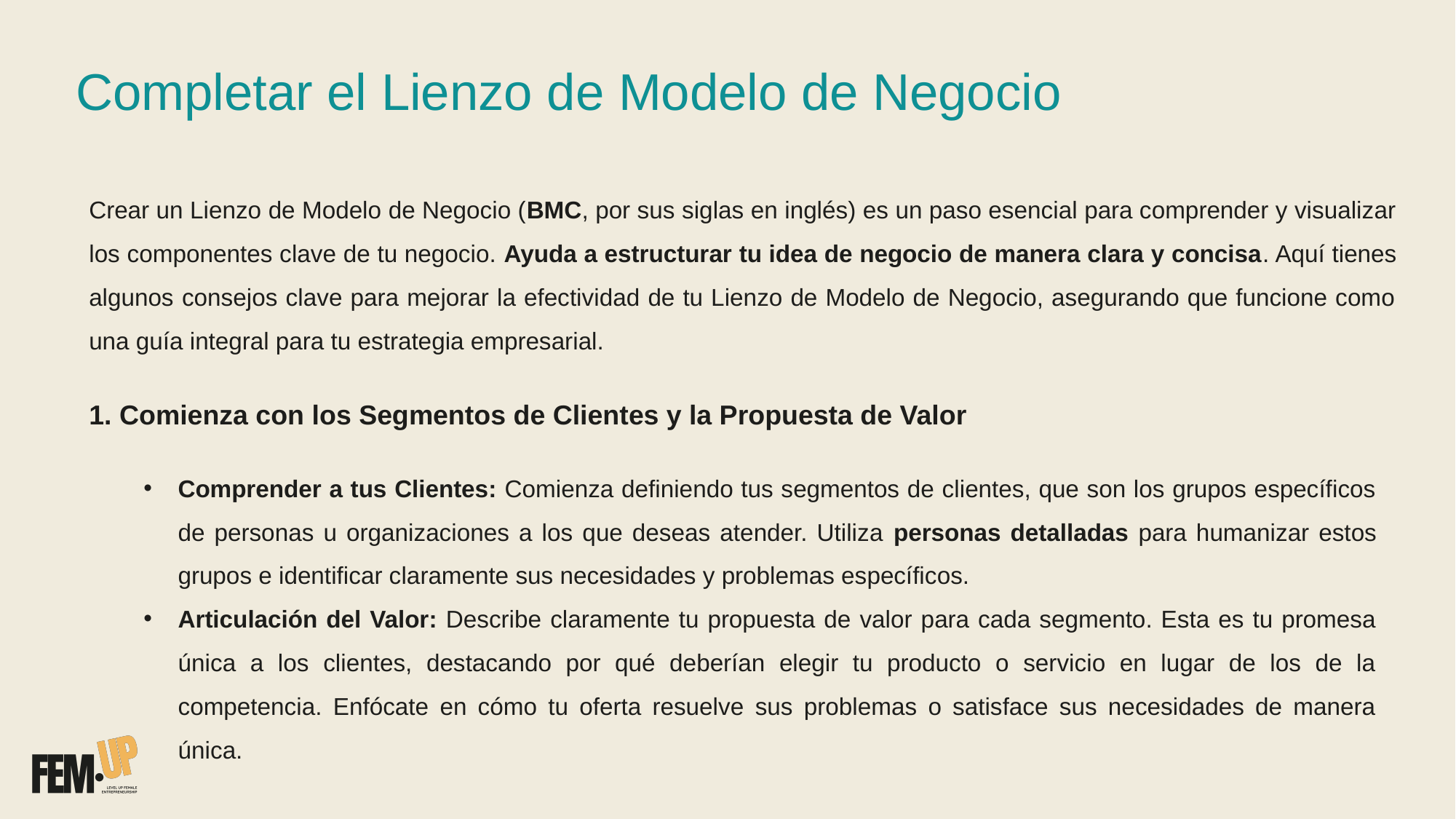

# Completar el Lienzo de Modelo de Negocio
Crear un Lienzo de Modelo de Negocio (BMC, por sus siglas en inglés) es un paso esencial para comprender y visualizar los componentes clave de tu negocio. Ayuda a estructurar tu idea de negocio de manera clara y concisa. Aquí tienes algunos consejos clave para mejorar la efectividad de tu Lienzo de Modelo de Negocio, asegurando que funcione como una guía integral para tu estrategia empresarial.
1. Comienza con los Segmentos de Clientes y la Propuesta de Valor

Comprender a tus Clientes: Comienza definiendo tus segmentos de clientes, que son los grupos específicos de personas u organizaciones a los que deseas atender. Utiliza personas detalladas para humanizar estos grupos e identificar claramente sus necesidades y problemas específicos.
Articulación del Valor: Describe claramente tu propuesta de valor para cada segmento. Esta es tu promesa única a los clientes, destacando por qué deberían elegir tu producto o servicio en lugar de los de la competencia. Enfócate en cómo tu oferta resuelve sus problemas o satisface sus necesidades de manera única.